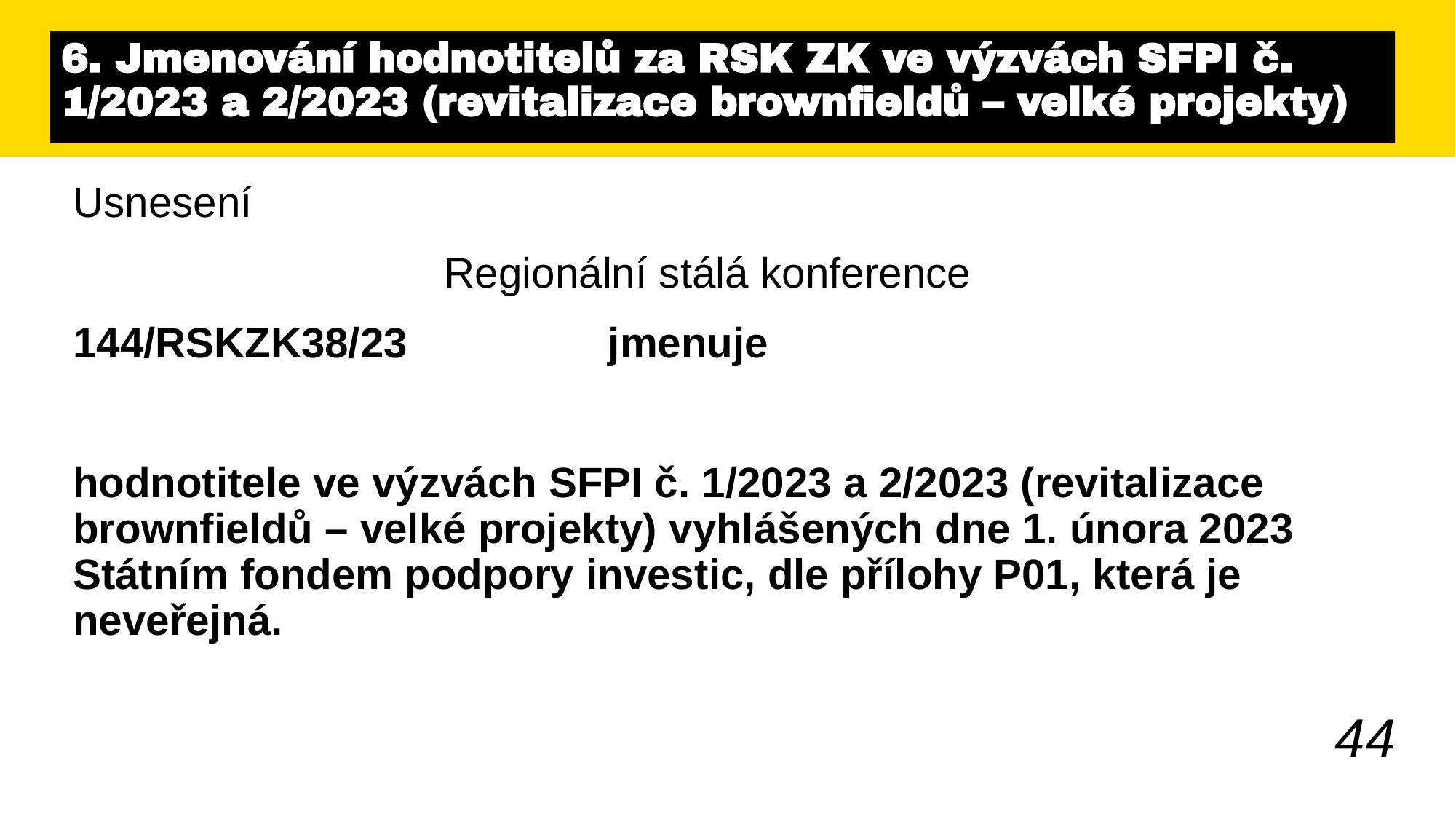

# 6. Jmenování hodnotitelů za RSK ZK ve výzvách SFPI č. 1/2023 a 2/2023 (revitalizace brownfieldů – velké projekty)
Usnesení
Regionální stálá konference
144/RSKZK38/23                 jmenuje

hodnotitele ve výzvách SFPI č. 1/2023 a 2/2023 (revitalizace brownfieldů – velké projekty) vyhlášených dne 1. února 2023 Státním fondem podpory investic, dle přílohy P01, která je neveřejná.
44